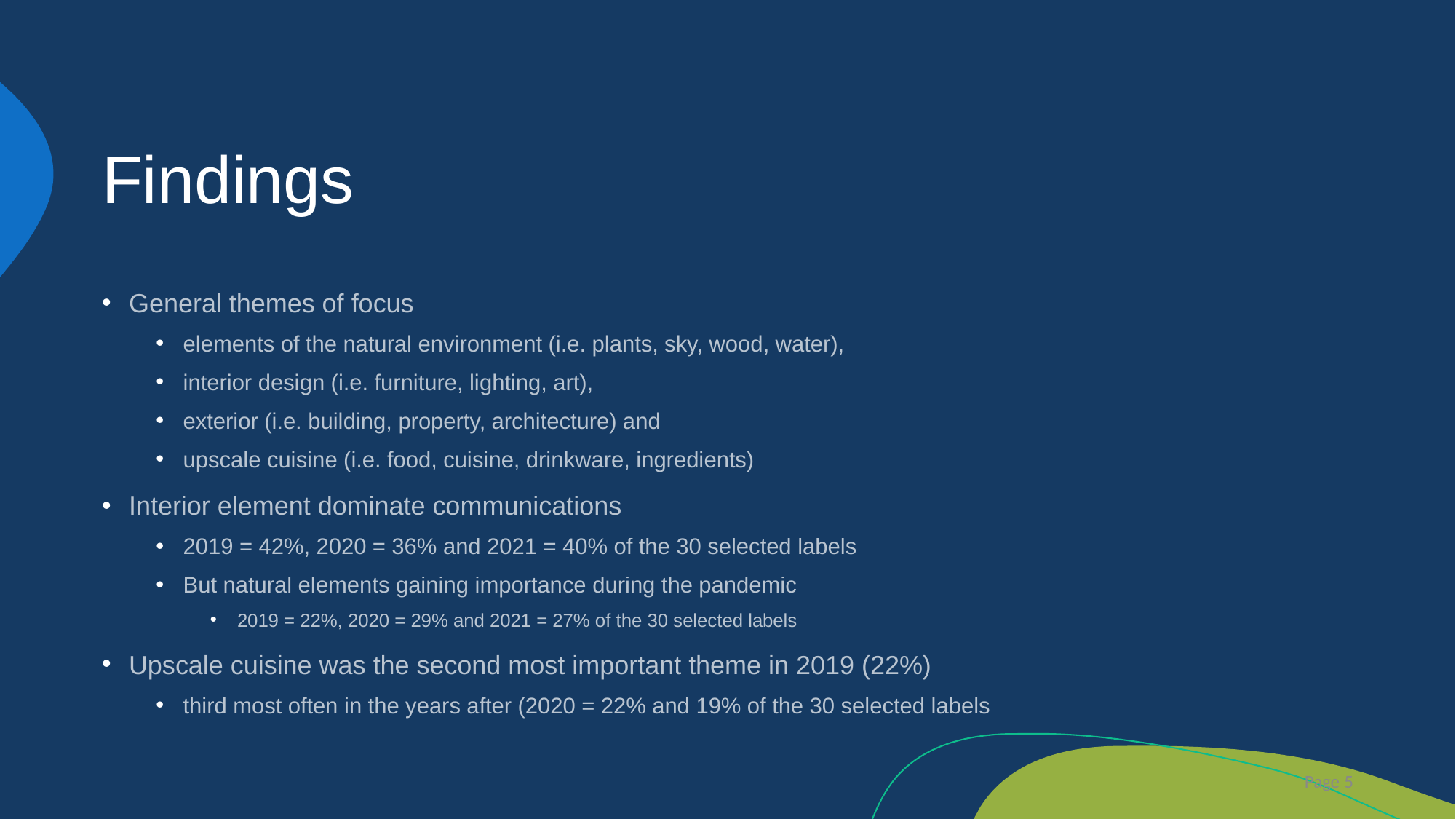

# Findings
General themes of focus
elements of the natural environment (i.e. plants, sky, wood, water),
interior design (i.e. furniture, lighting, art),
exterior (i.e. building, property, architecture) and
upscale cuisine (i.e. food, cuisine, drinkware, ingredients)
Interior element dominate communications
2019 = 42%, 2020 = 36% and 2021 = 40% of the 30 selected labels
But natural elements gaining importance during the pandemic
2019 = 22%, 2020 = 29% and 2021 = 27% of the 30 selected labels
Upscale cuisine was the second most important theme in 2019 (22%)
third most often in the years after (2020 = 22% and 19% of the 30 selected labels
Page 5